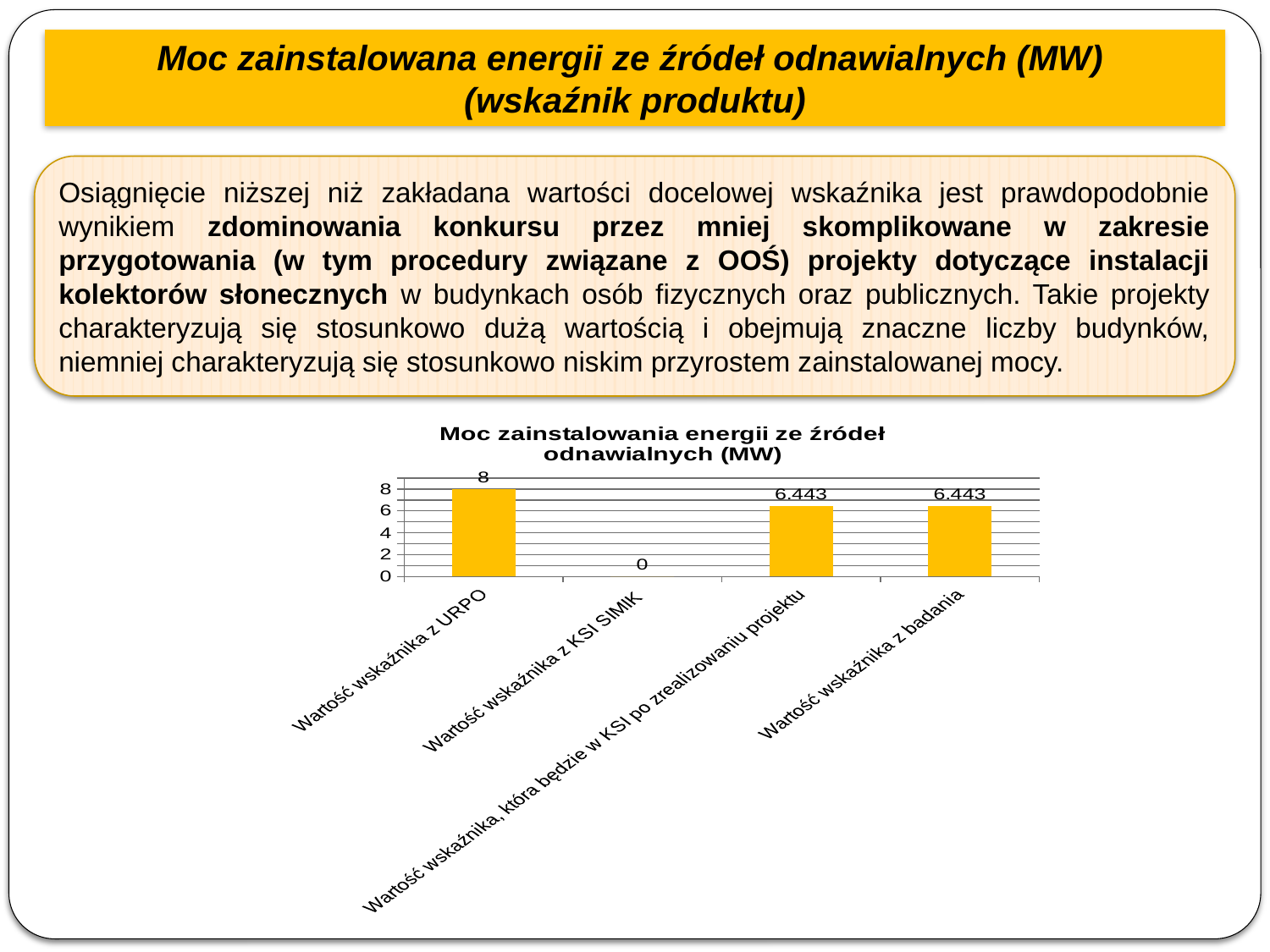

Moc zainstalowana energii ze źródeł odnawialnych (MW)
(wskaźnik produktu)
Osiągnięcie niższej niż zakładana wartości docelowej wskaźnika jest prawdopodobnie wynikiem zdominowania konkursu przez mniej skomplikowane w zakresie przygotowania (w tym procedury związane z OOŚ) projekty dotyczące instalacji kolektorów słonecznych w budynkach osób fizycznych oraz publicznych. Takie projekty charakteryzują się stosunkowo dużą wartością i obejmują znaczne liczby budynków, niemniej charakteryzują się stosunkowo niskim przyrostem zainstalowanej mocy.

### Chart:

| Category | Moc zainstalowania energii ze źródeł odnawialnych (MW) |
|---|---|
| Wartość wskaźnika z URPO | 8.0 |
| Wartość wskaźnika z KSI SIMIK  | 0.0 |
| Wartość wskaźnika, która będzie w KSI po zrealizowaniu projektu | 6.443 |
| Wartość wskaźnika z badania | 6.443 |